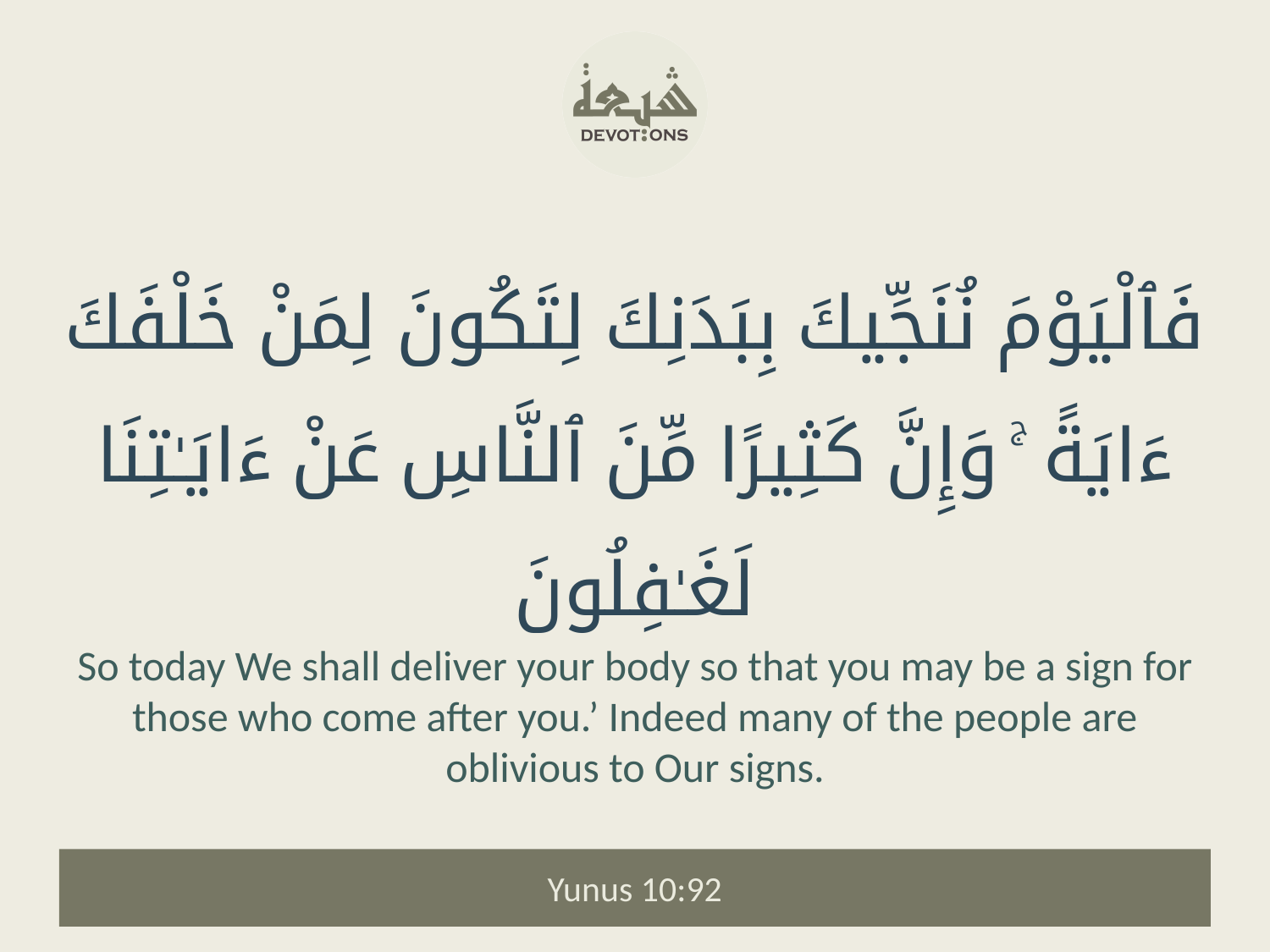

فَٱلْيَوْمَ نُنَجِّيكَ بِبَدَنِكَ لِتَكُونَ لِمَنْ خَلْفَكَ ءَايَةً ۚ وَإِنَّ كَثِيرًا مِّنَ ٱلنَّاسِ عَنْ ءَايَـٰتِنَا لَغَـٰفِلُونَ
So today We shall deliver your body so that you may be a sign for those who come after you.’ Indeed many of the people are oblivious to Our signs.
Yunus 10:92